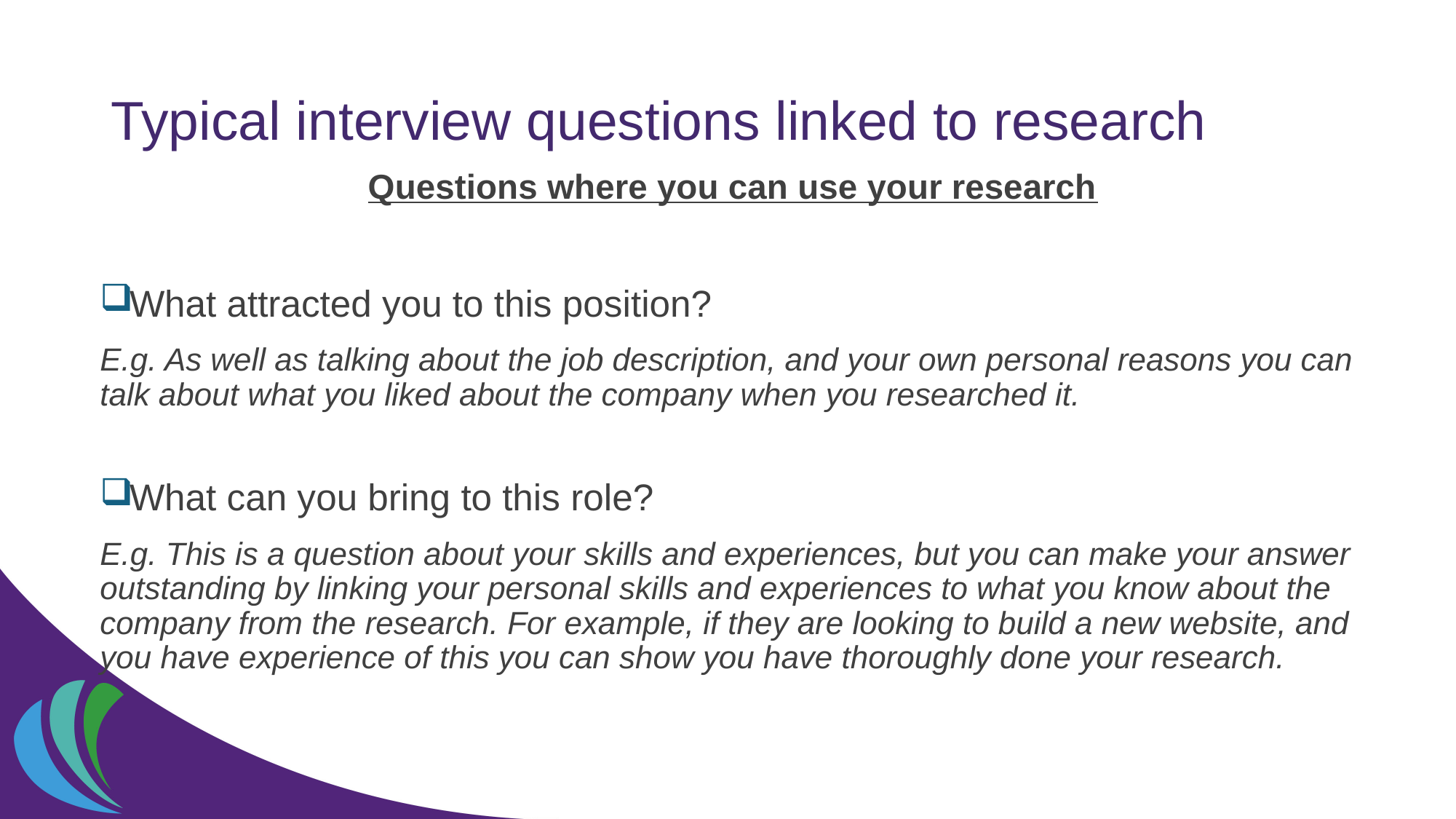

# Typical interview questions linked to research
Questions where you can use your research

What attracted you to this position?
E.g. As well as talking about the job description, and your own personal reasons you can talk about what you liked about the company when you researched it.

What can you bring to this role?
E.g. This is a question about your skills and experiences, but you can make your answer outstanding by linking your personal skills and experiences to what you know about the company from the research. For example, if they are looking to build a new website, and you have experience of this you can show you have thoroughly done your research.